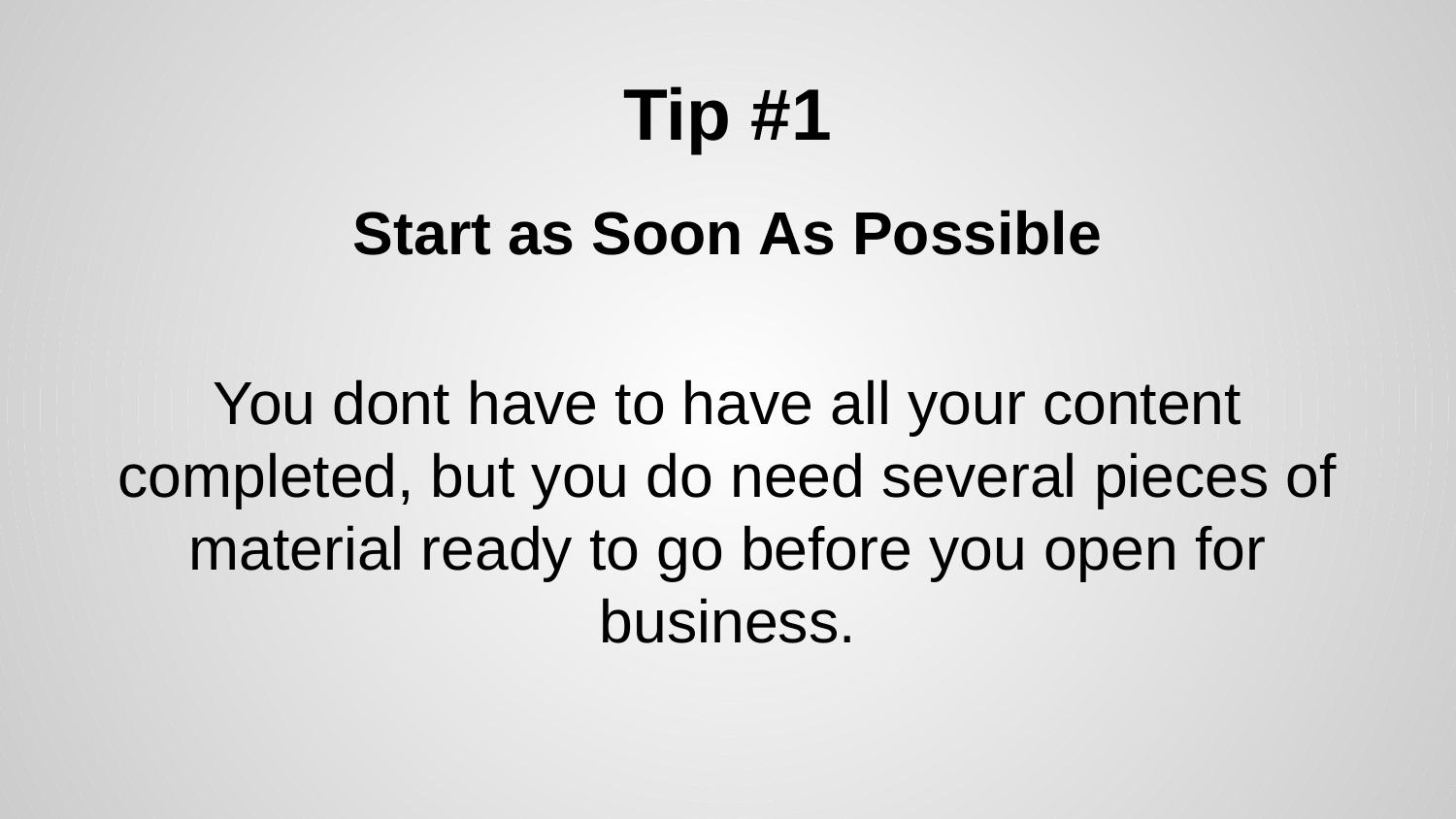

# Tip #1
Start as Soon As Possible

You dont have to have all your content completed, but you do need several pieces of material ready to go before you open for business.